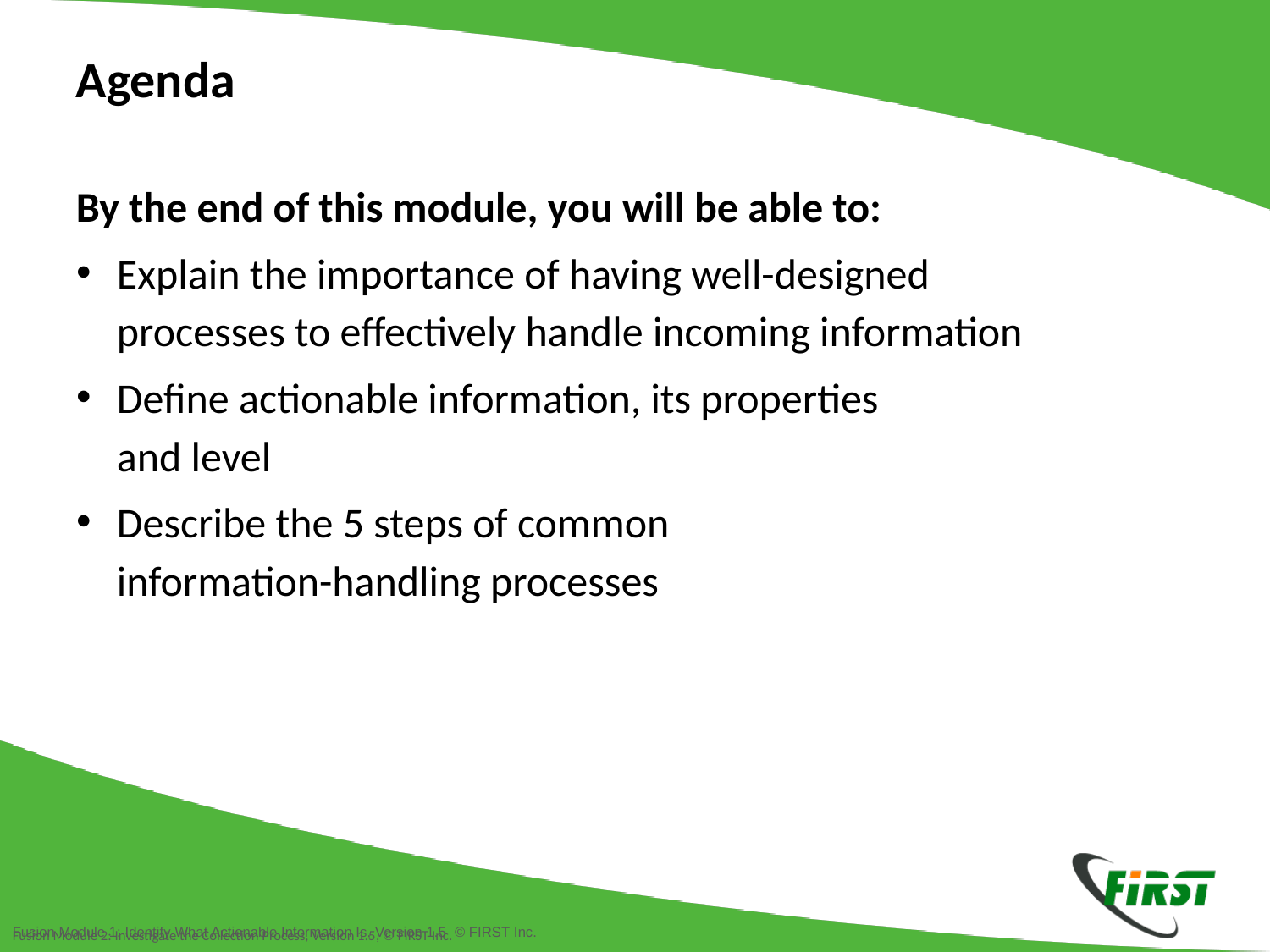

Agenda
By the end of this module, you will be able to:
Explain the importance of having well-designed processes to effectively handle incoming information
Define actionable information, its properties
and level
Describe the 5 steps of common
information-handling processes